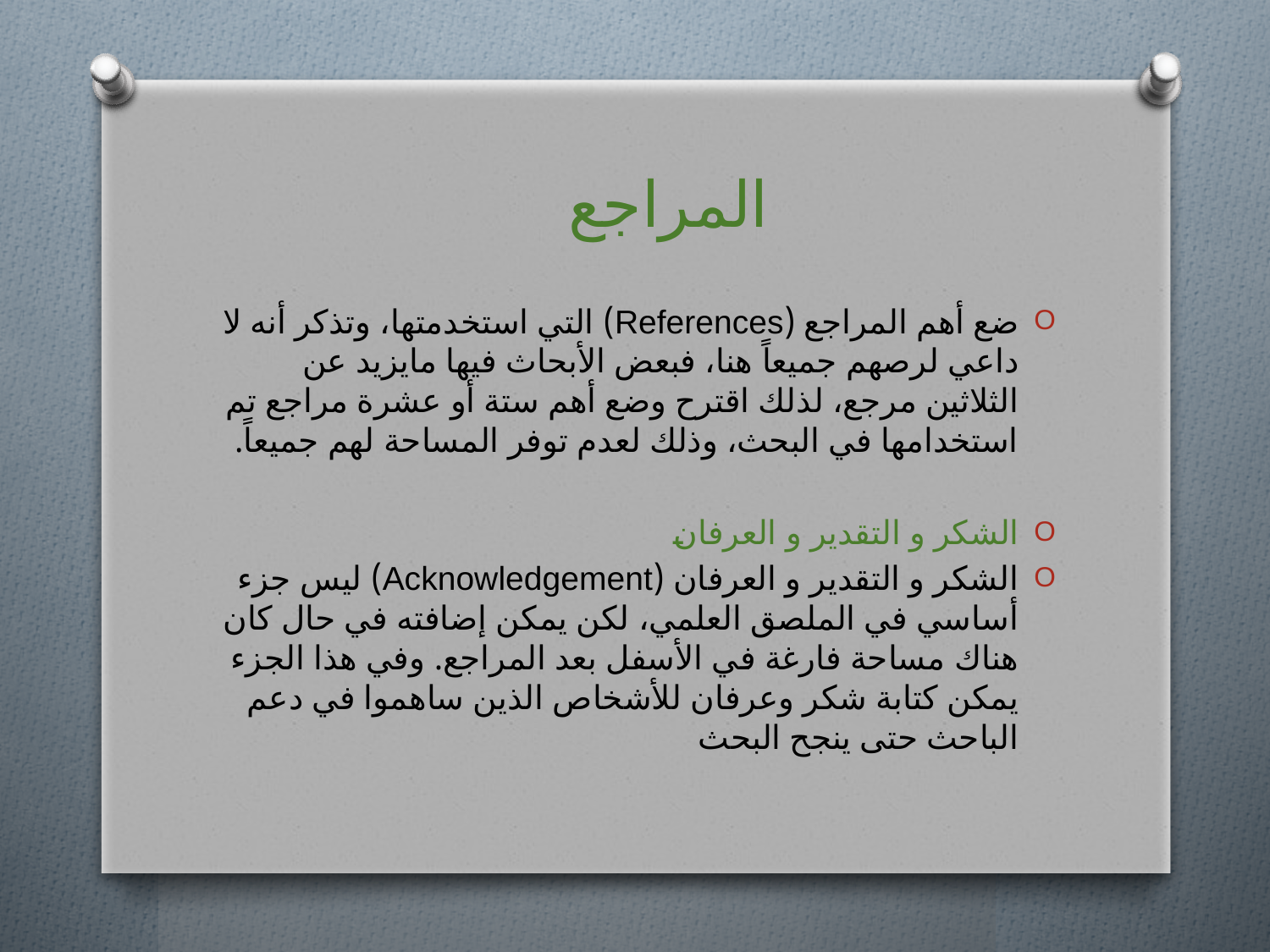

# المراجع
ضع أهم المراجع (References) التي استخدمتها، وتذكر أنه لا داعي لرصهم جميعاً هنا، فبعض الأبحاث فيها مايزيد عن الثلاثين مرجع، لذلك اقترح وضع أهم ستة أو عشرة مراجع تم استخدامها في البحث، وذلك لعدم توفر المساحة لهم جميعاً.

الشكر و التقدير و العرفان
الشكر و التقدير و العرفان (Acknowledgement) ليس جزء أساسي في الملصق العلمي، لكن يمكن إضافته في حال كان هناك مساحة فارغة في الأسفل بعد المراجع. وفي هذا الجزء يمكن كتابة شكر وعرفان للأشخاص الذين ساهموا في دعم الباحث حتى ينجح البحث